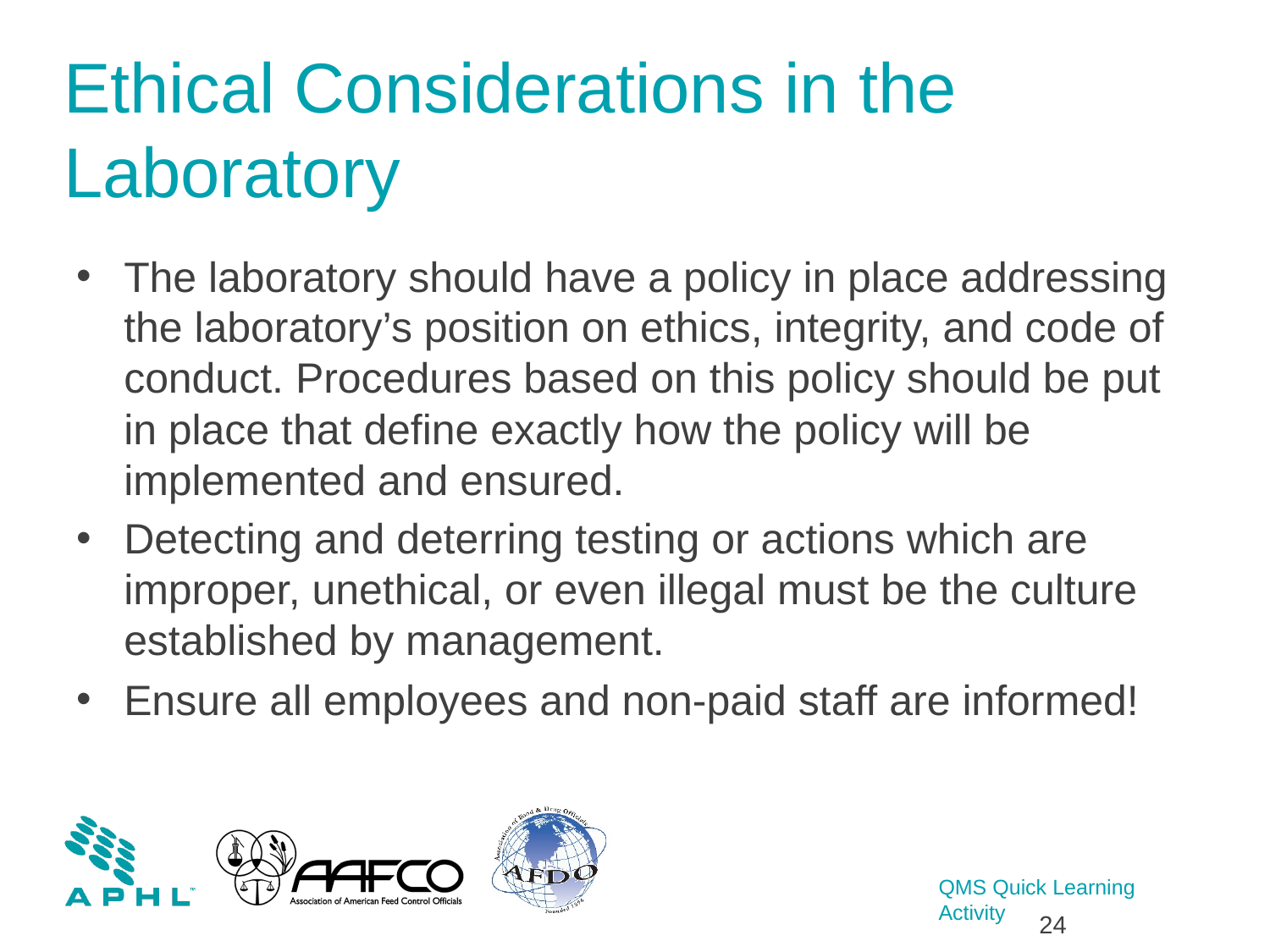

# Ethical Considerations in the Laboratory
The laboratory should have a policy in place addressing the laboratory’s position on ethics, integrity, and code of conduct. Procedures based on this policy should be put in place that define exactly how the policy will be implemented and ensured.
Detecting and deterring testing or actions which are improper, unethical, or even illegal must be the culture established by management.
Ensure all employees and non-paid staff are informed!